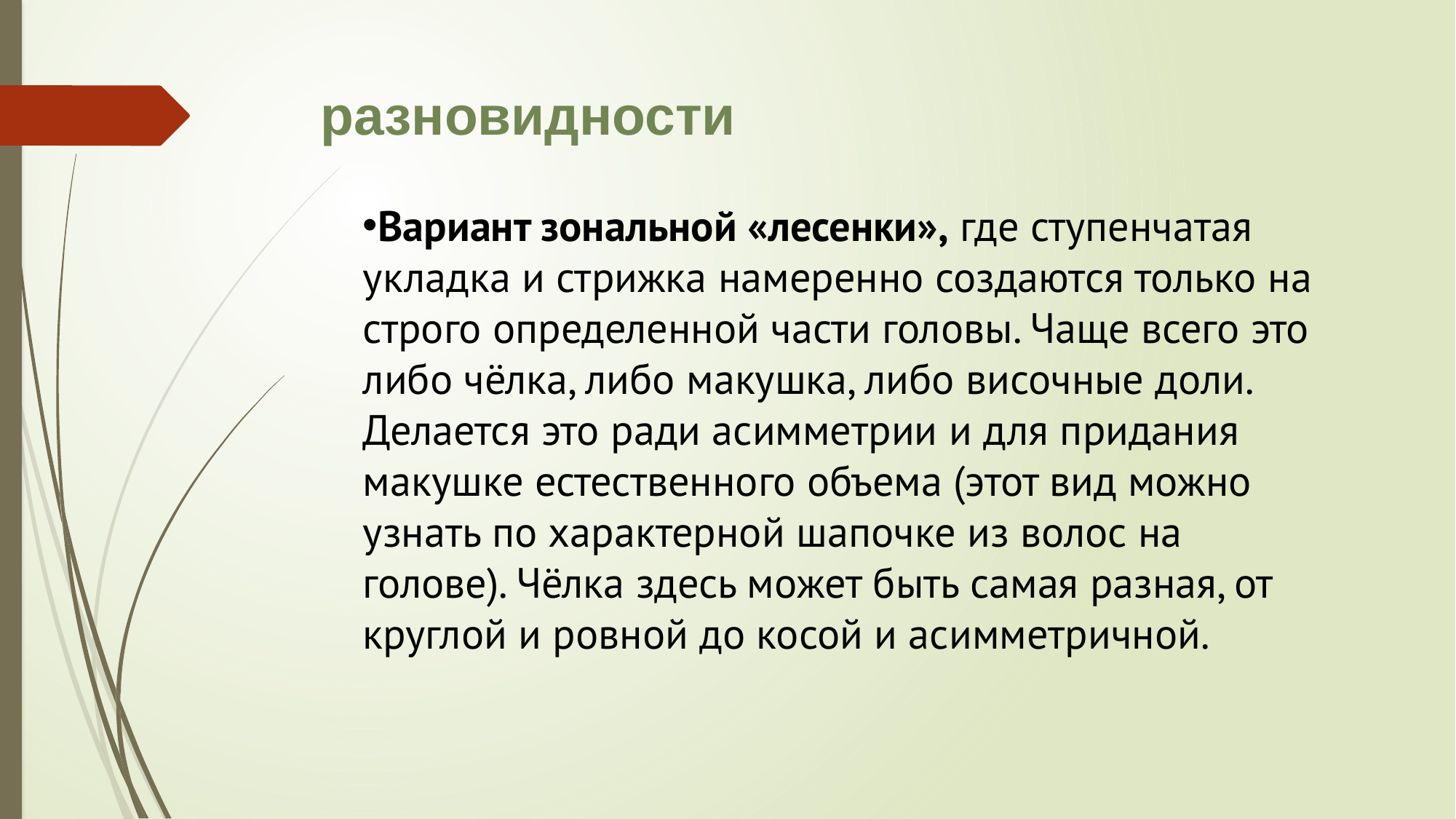

# разновидности
Вариант зональной «лесенки», где ступенчатая укладка и стрижка намеренно создаются только на строго определенной части головы. Чаще всего это либо чёлка, либо макушка, либо височные доли. Делается это ради асимметрии и для придания макушке естественного объема (этот вид можно узнать по характерной шапочке из волос на голове). Чёлка здесь может быть самая разная, от круглой и ровной до косой и асимметричной.